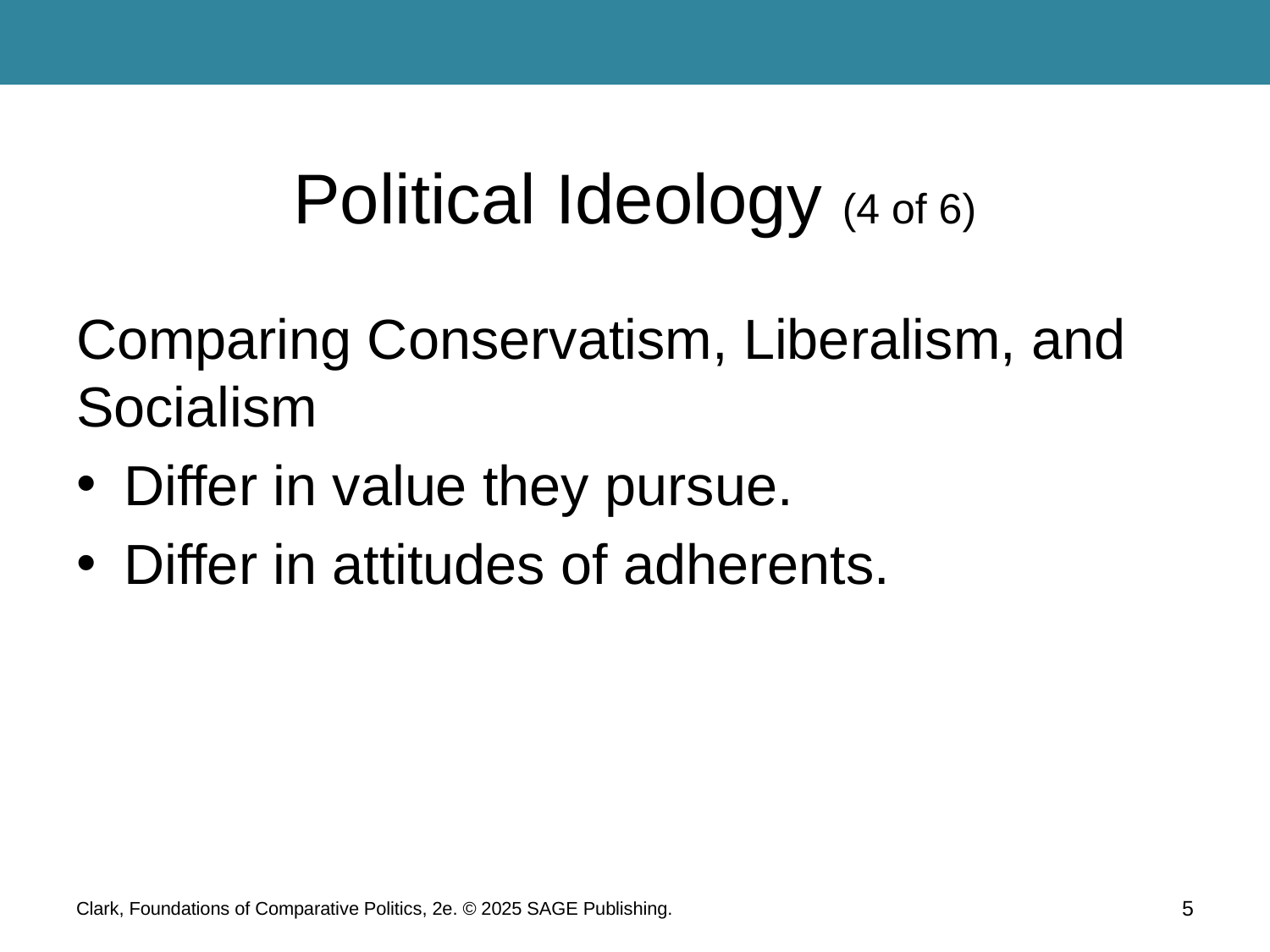

# Political Ideology (4 of 6)
Comparing Conservatism, Liberalism, and Socialism
Differ in value they pursue.
Differ in attitudes of adherents.
Clark, Foundations of Comparative Politics, 2e. © 2025 SAGE Publishing.
5